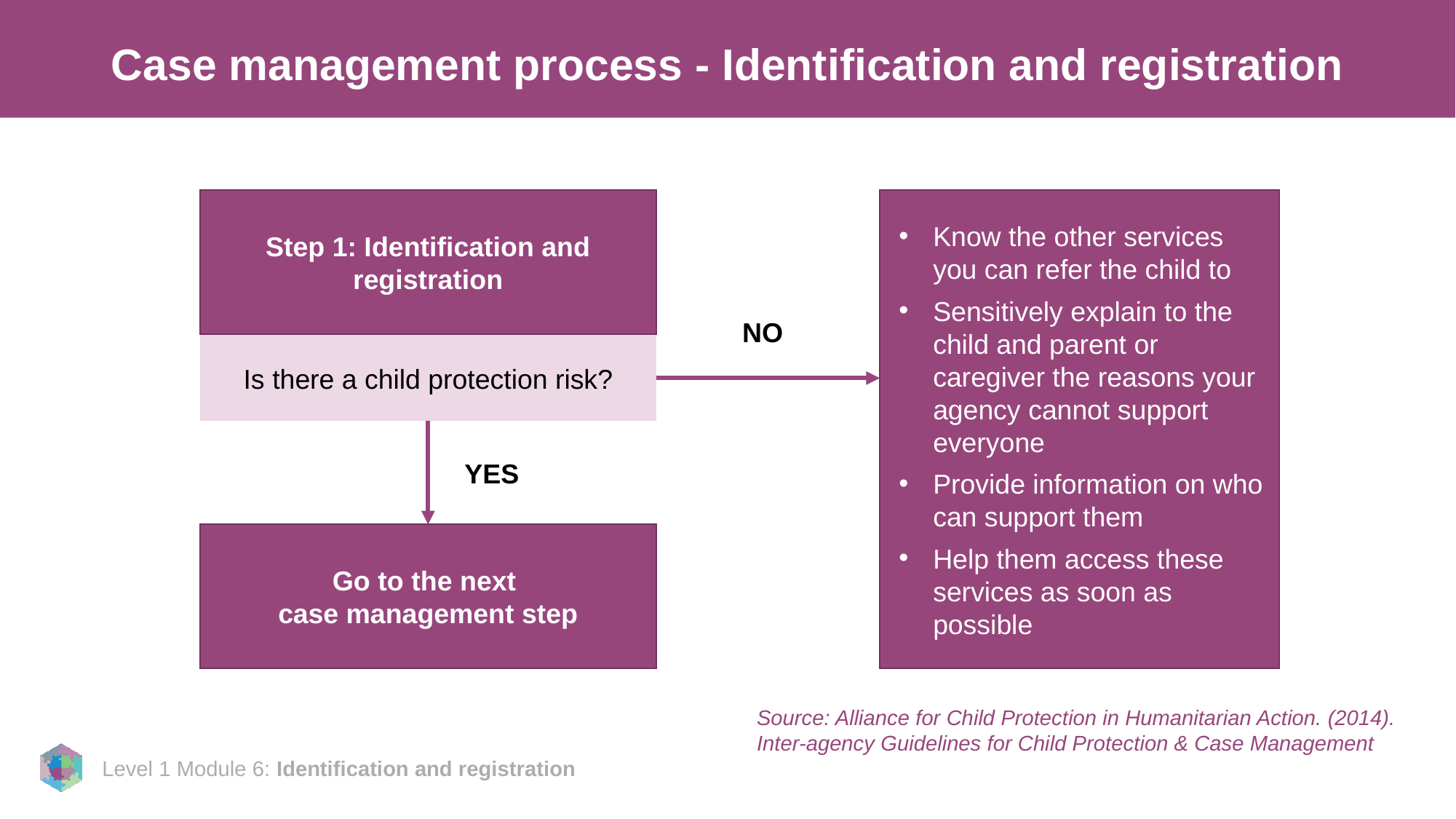

# Case management process - Identification and registration
Know the other services you can refer the child to
Sensitively explain to the child and parent or caregiver the reasons your agency cannot support everyone
Provide information on who can support them
Help them access these services as soon as possible
Step 1: Identification and registration
NO
Is there a child protection risk?
YES
Go to the next
case management step
Source: Alliance for Child Protection in Humanitarian Action. (2014). Inter-agency Guidelines for Child Protection & Case Management